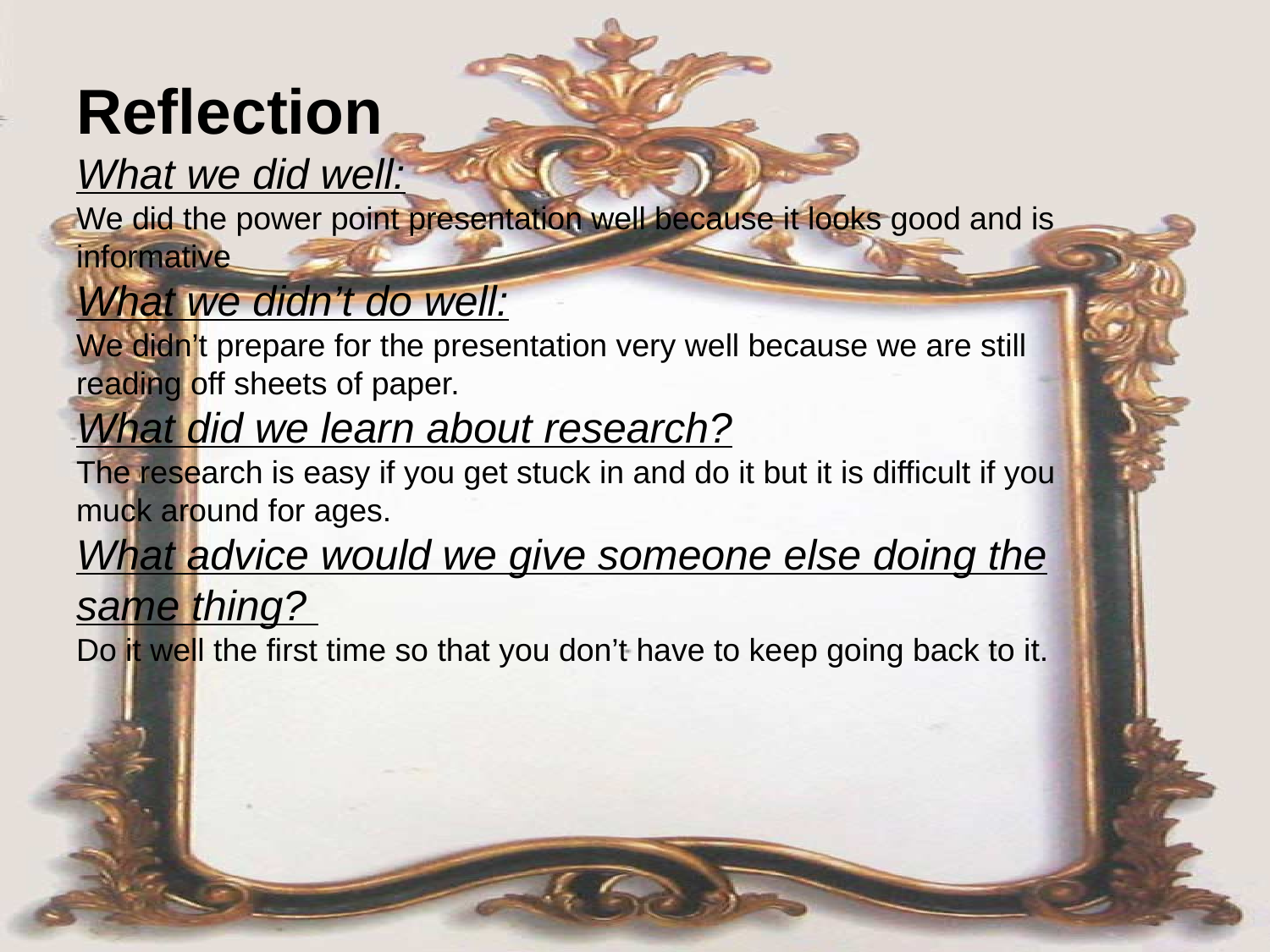

Reflection
What we did well:
We did the power point presentation well because it looks good and is informative
What we didn’t do well:
We didn’t prepare for the presentation very well because we are still reading off sheets of paper.
What did we learn about research?
The research is easy if you get stuck in and do it but it is difficult if you muck around for ages.
What advice would we give someone else doing the same thing?
Do it well the first time so that you don’t have to keep going back to it.